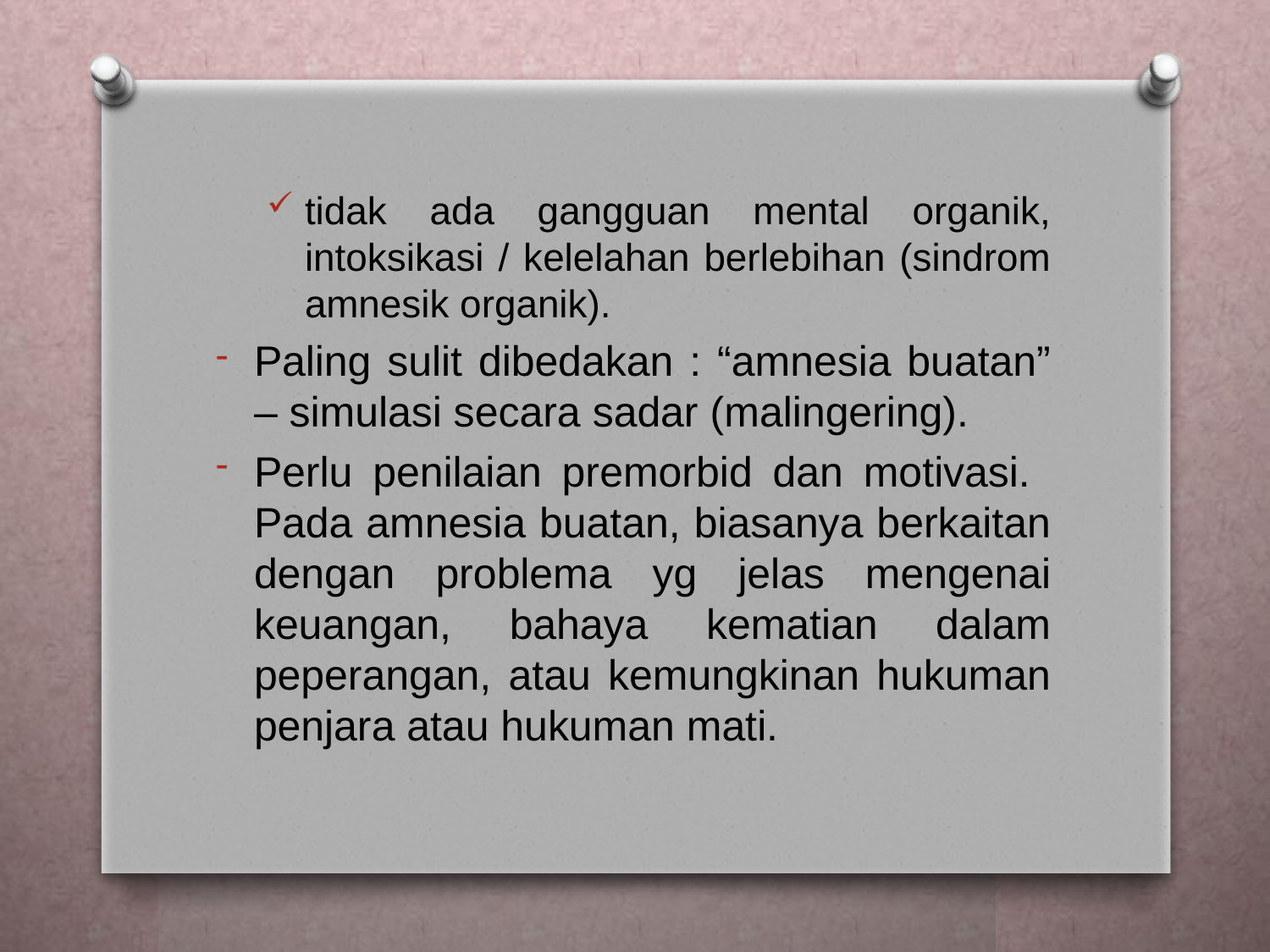

tidak ada gangguan mental organik, intoksikasi / kelelahan berlebihan (sindrom amnesik organik).
Paling sulit dibedakan : “amnesia buatan” – simulasi secara sadar (malingering).
Perlu penilaian premorbid dan motivasi.  Pada amnesia buatan, biasanya berkaitan dengan problema yg jelas mengenai keuangan, bahaya kematian dalam peperangan, atau kemungkinan hukuman penjara atau hukuman mati.